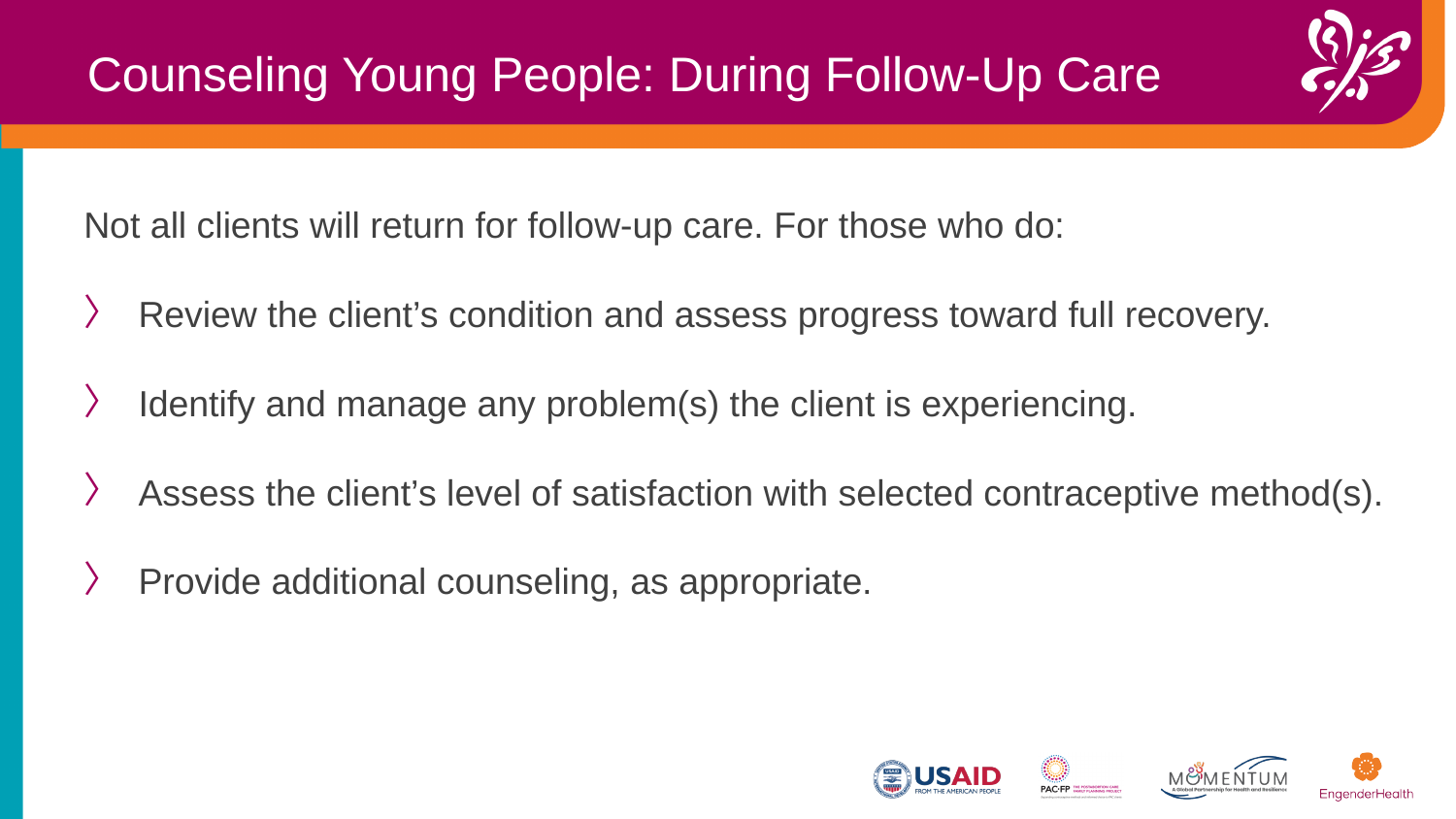

Counseling Young People: During Follow-Up Care
Not all clients will return for follow-up care. For those who do:
Review the client’s condition and assess progress toward full recovery.
Identify and manage any problem(s) the client is experiencing.
Assess the client’s level of satisfaction with selected contraceptive method(s).
Provide additional counseling, as appropriate.